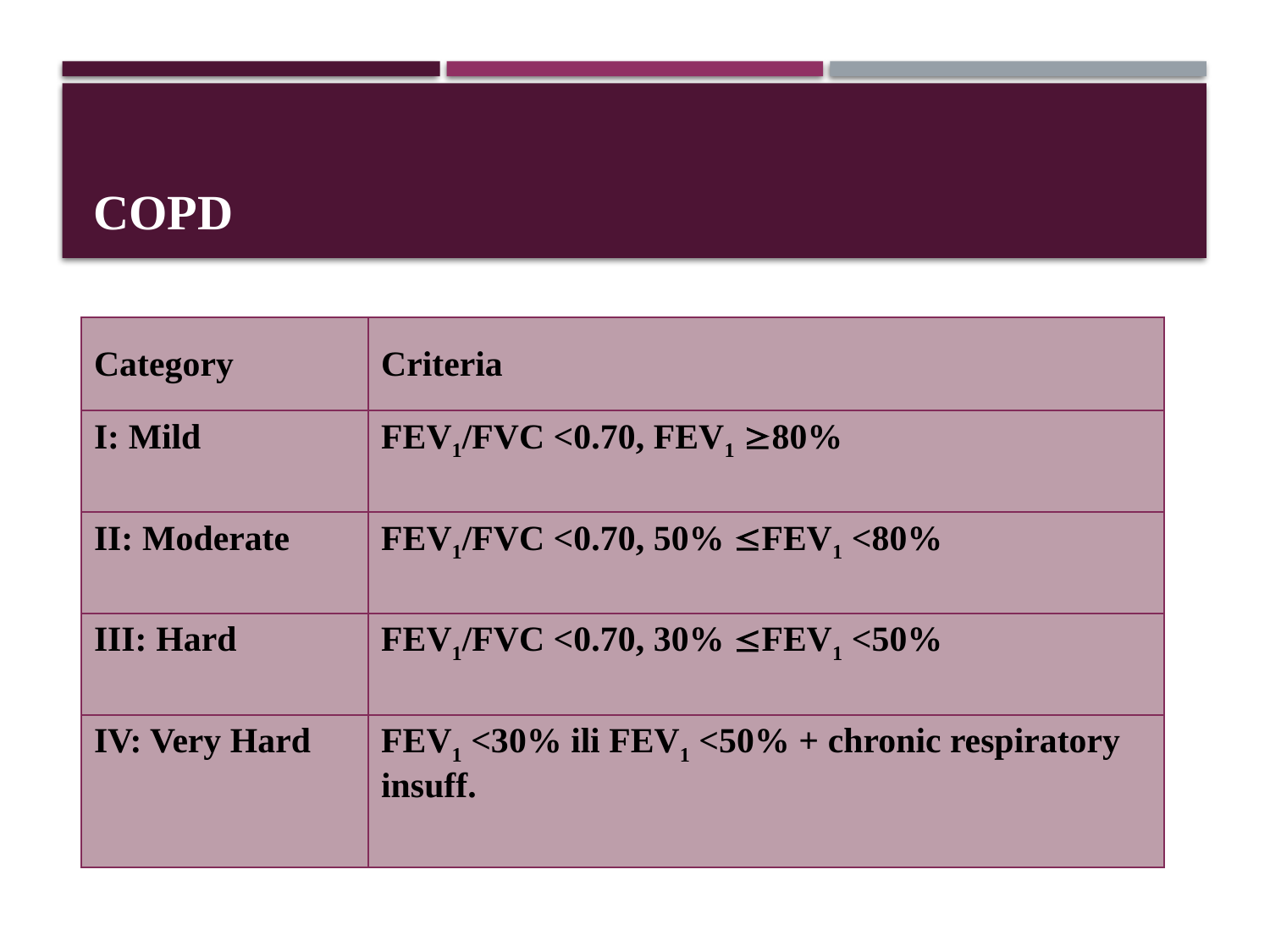

# COPD
| Category | Criteria |
| --- | --- |
| I: Mild | FEV1/FVC <0.70, FEV1 ≥80% |
| II: Moderate | FEV1/FVC <0.70, 50% ≤FEV1 <80% |
| III: Hard | FEV1/FVC <0.70, 30% ≤FEV1 <50% |
| IV: Very Hard | FEV1 <30% ili FEV1 <50% + chronic respiratory insuff. |